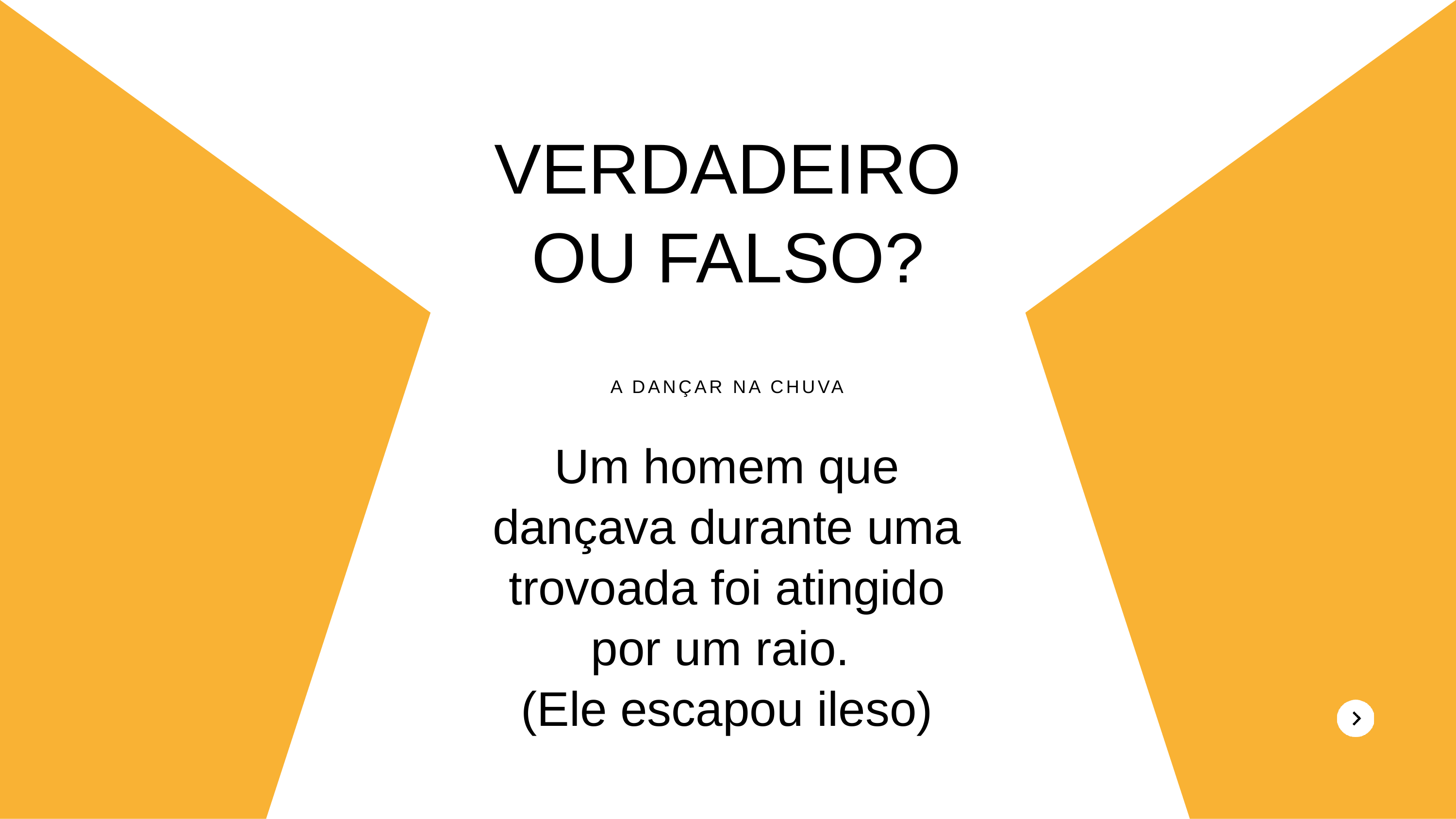

VERDADEIRO OU FALSO?
A DANÇAR NA CHUVA
Um homem que dançava durante uma trovoada foi atingido por um raio.
(Ele escapou ileso)